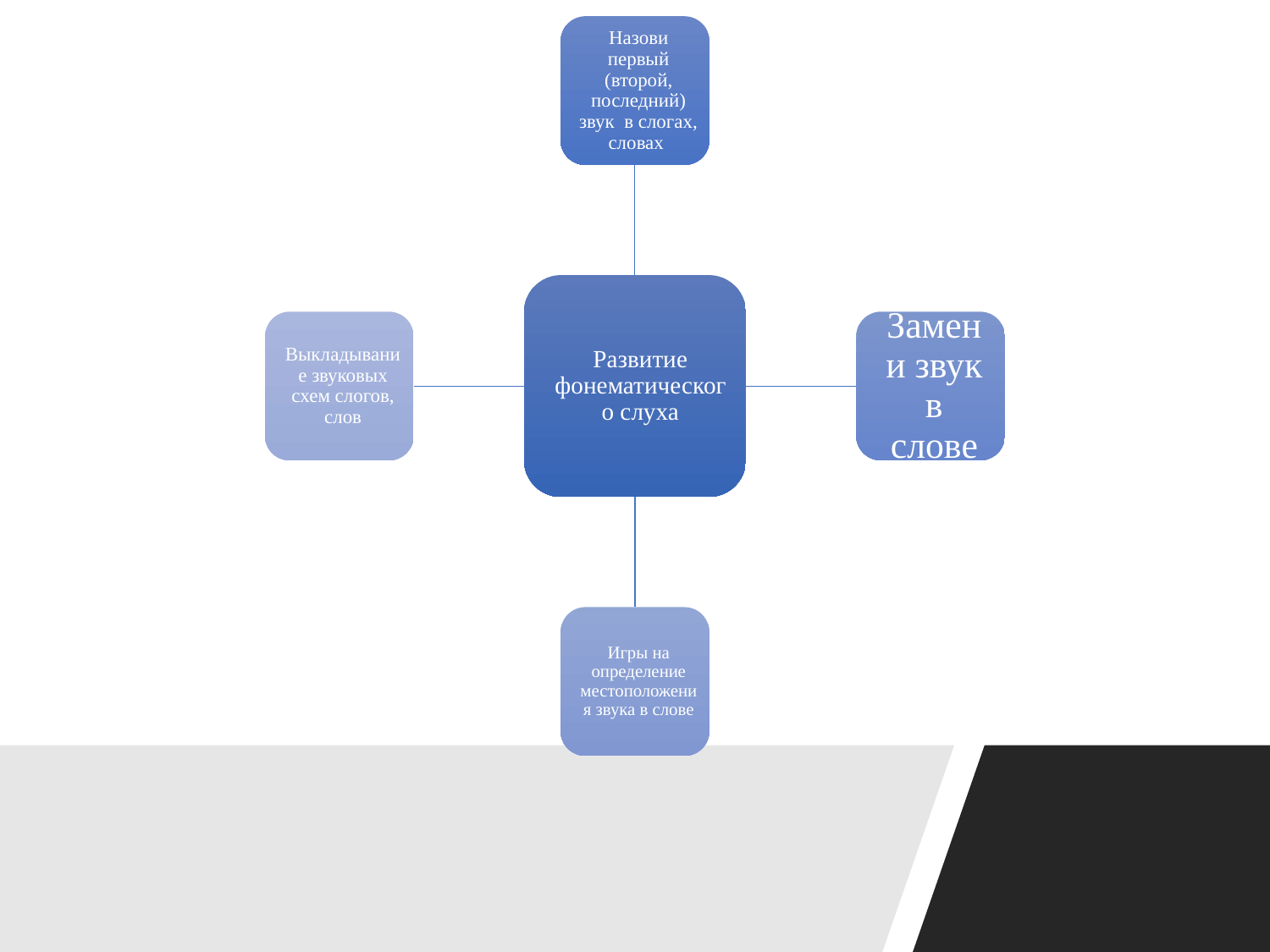

Развитие фонематического слуха
Назови первый (второй, последний) звук  в слогах, словах
Замени звук в слове
Игры на определение местоположения звука в слове
Выкладывание звуковых схем слогов, слов